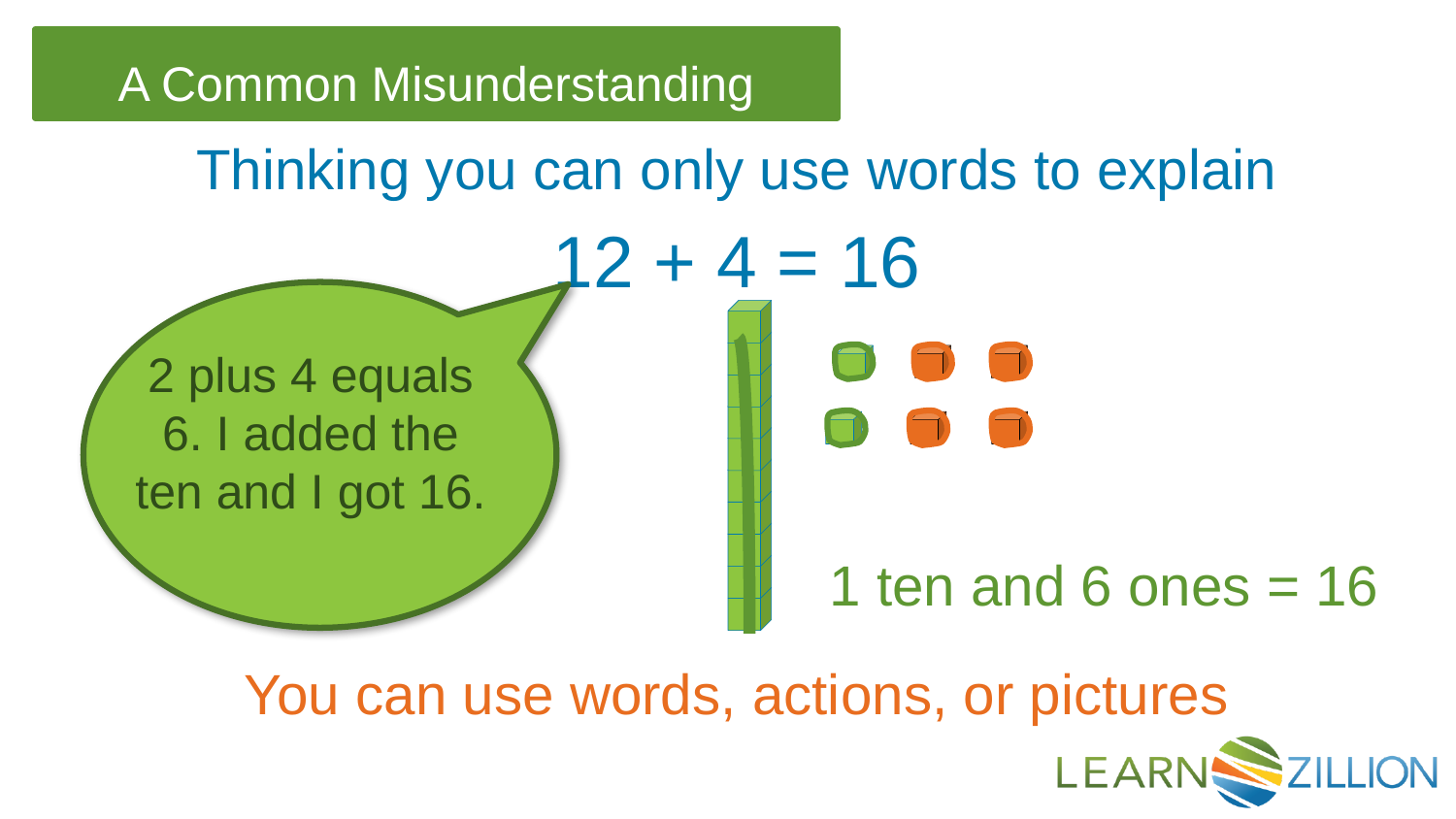

Thinking you can only use words to explain
12 + 4 = 16

2 plus 4 equals 6. I added the ten and I got 16.

1 ten and 6 ones = 16
You can use words, actions, or pictures